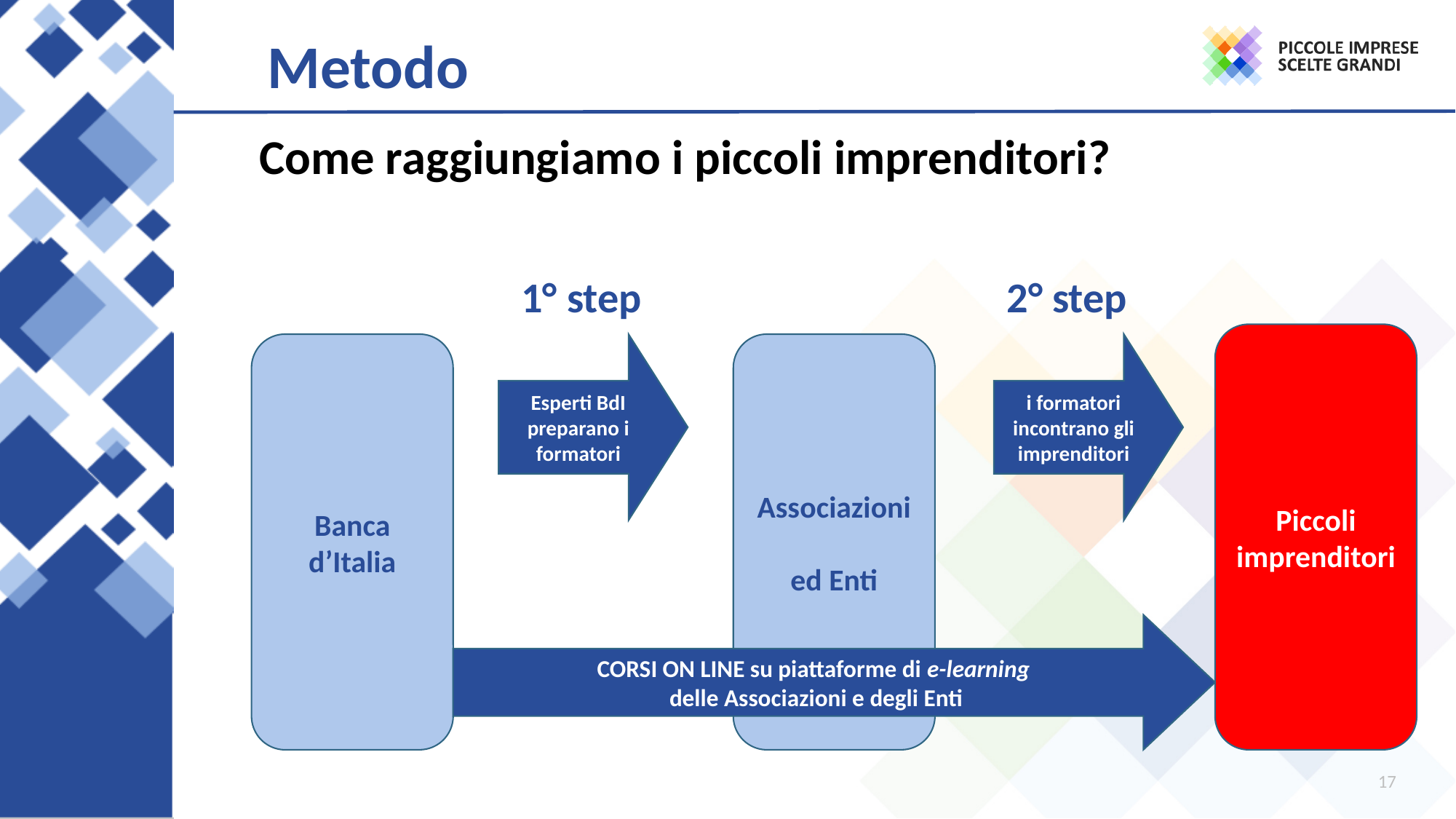

Metodo
Come raggiungiamo i piccoli imprenditori?
2° step
1° step
Piccoli imprenditori
i formatori incontrano gli imprenditori
Banca d’Italia
Esperti BdI preparano i formatori
Associazioni
ed Enti
CORSI ON LINE su piattaforme di e-learning
delle Associazioni e degli Enti
17